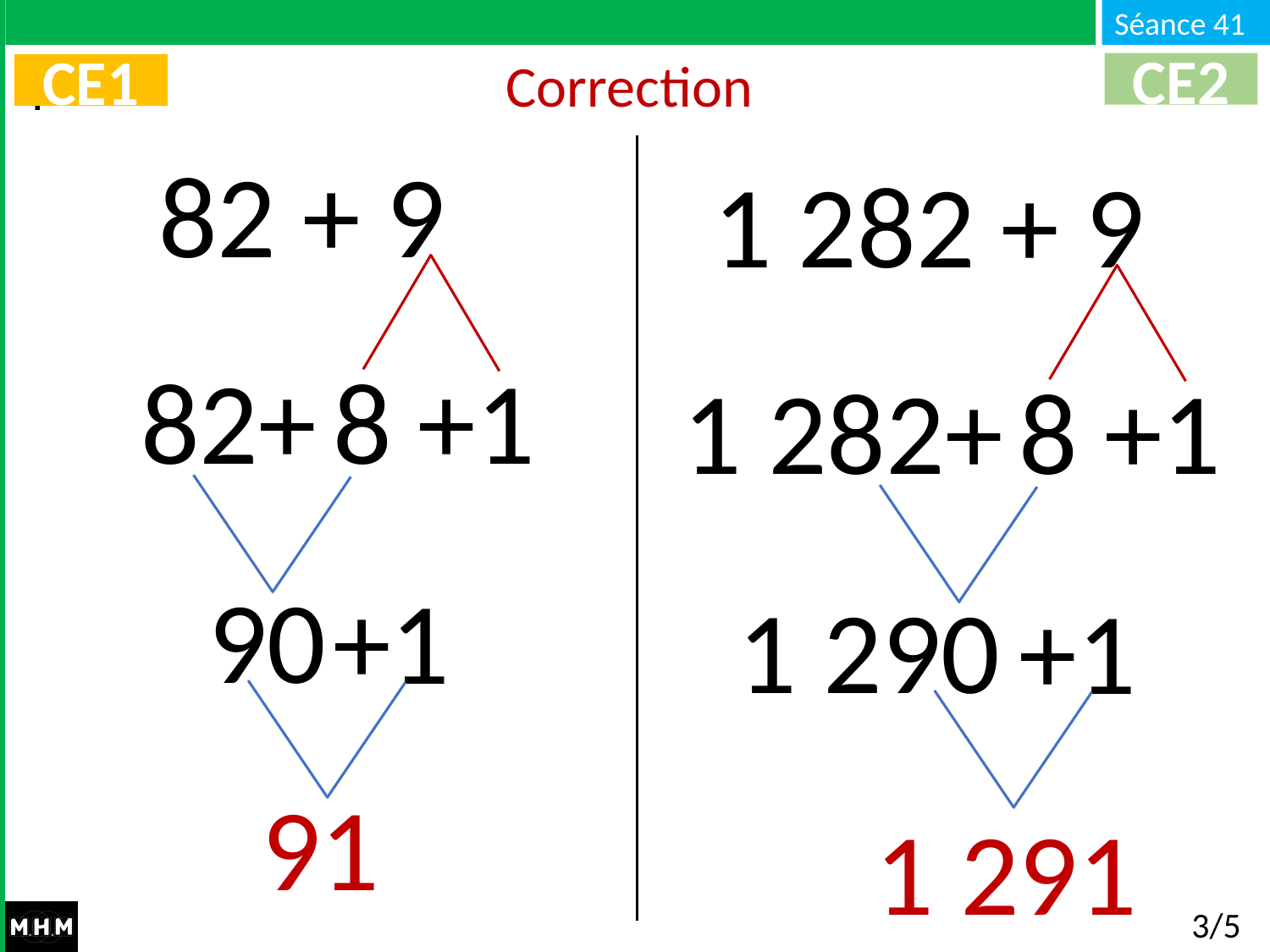

# Correction
CE2
CE1
82 + 9
1 282 + 9
82+
8 +1
1 282+
8 +1
90
+1
1 290
+1
91
1 291
3/5